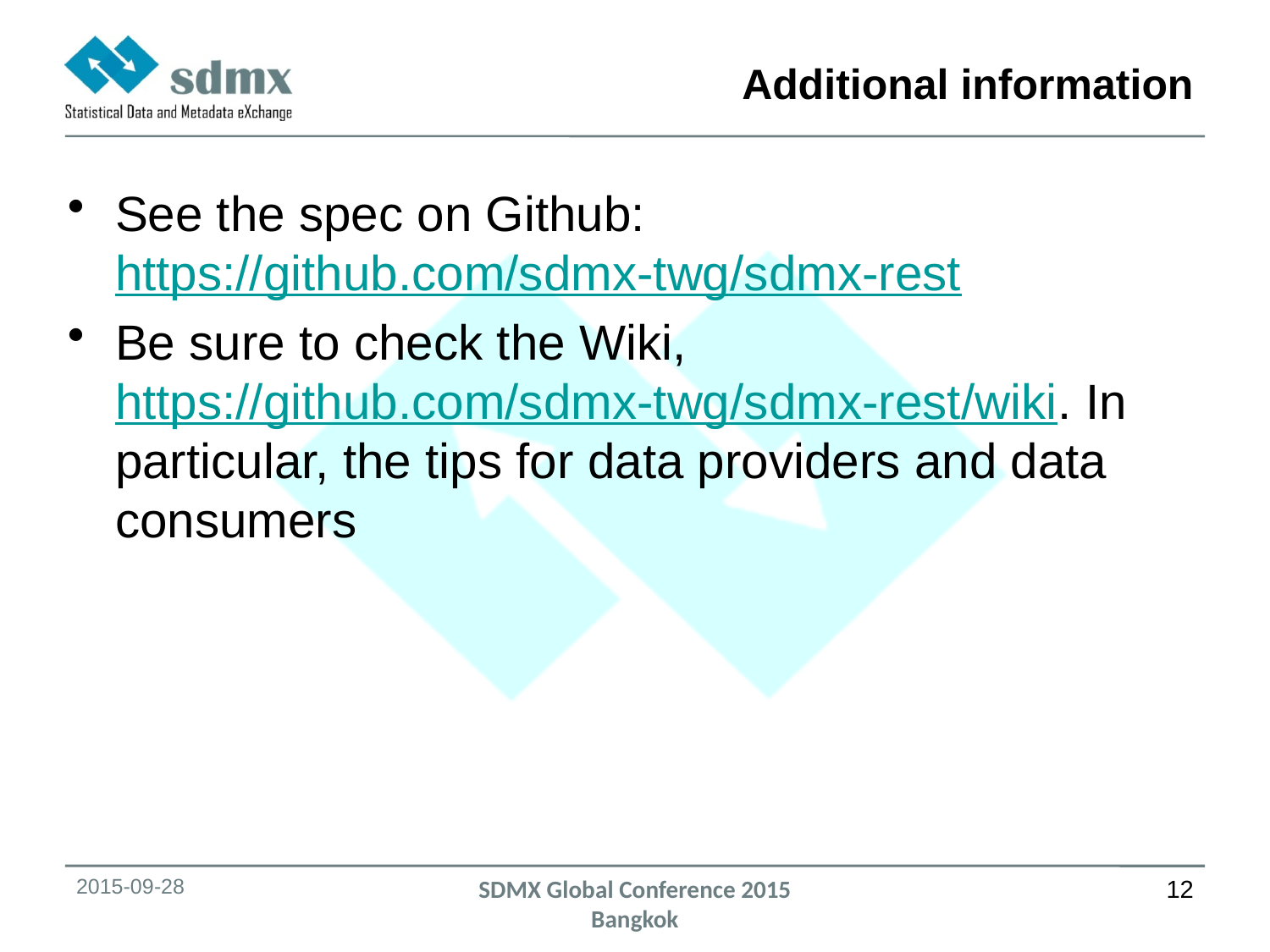

# Additional information
See the spec on Github: https://github.com/sdmx-twg/sdmx-rest
Be sure to check the Wiki, https://github.com/sdmx-twg/sdmx-rest/wiki. In particular, the tips for data providers and data consumers
2015-09-28
SDMX Global Conference 2015
Bangkok
12